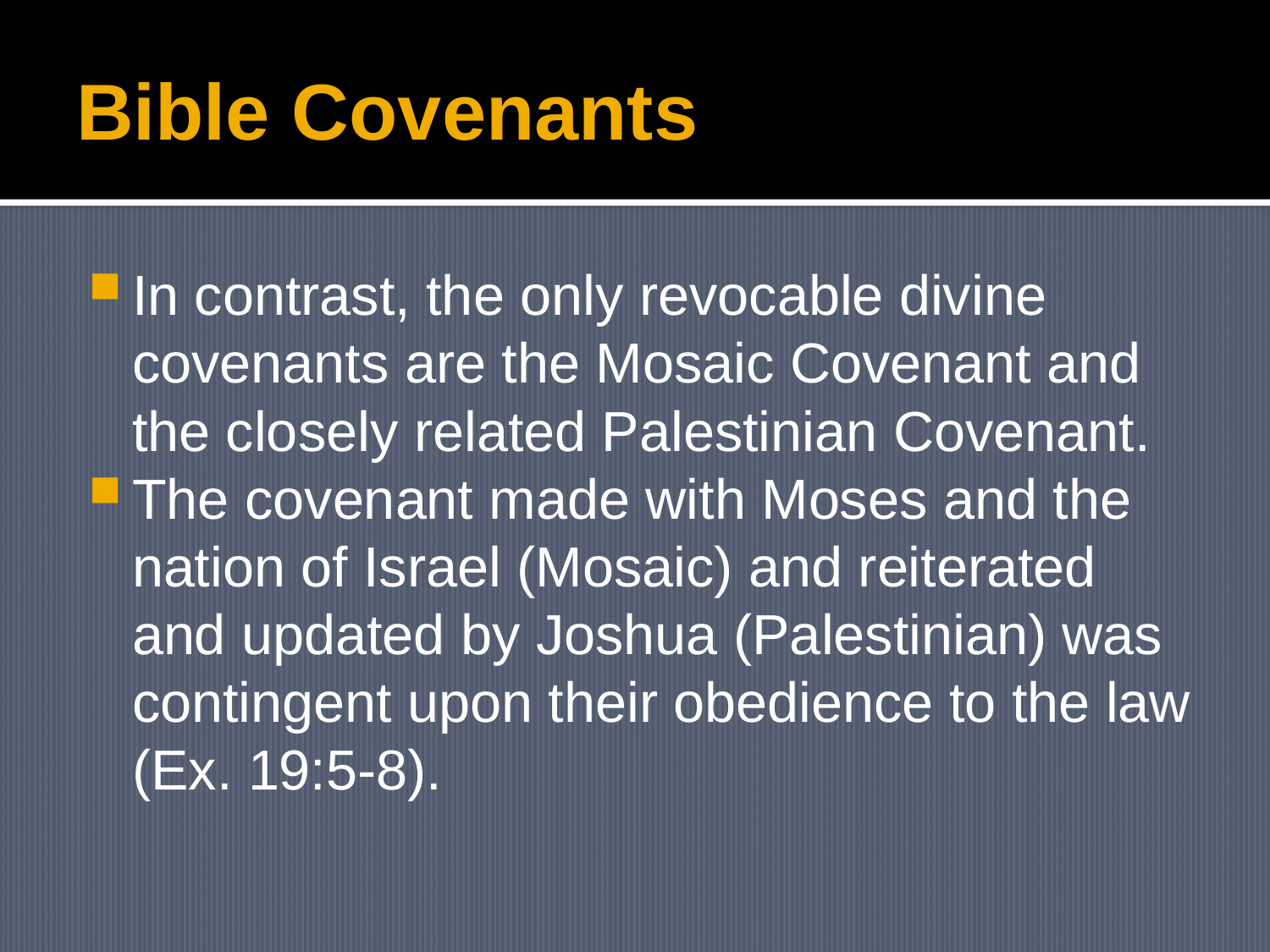

# Bible Covenants
In contrast, the only revocable divine covenants are the Mosaic Covenant and the closely related Palestinian Covenant.
The covenant made with Moses and the nation of Israel (Mosaic) and reiterated and updated by Joshua (Palestinian) was contingent upon their obedience to the law (Ex. 19:5-8).